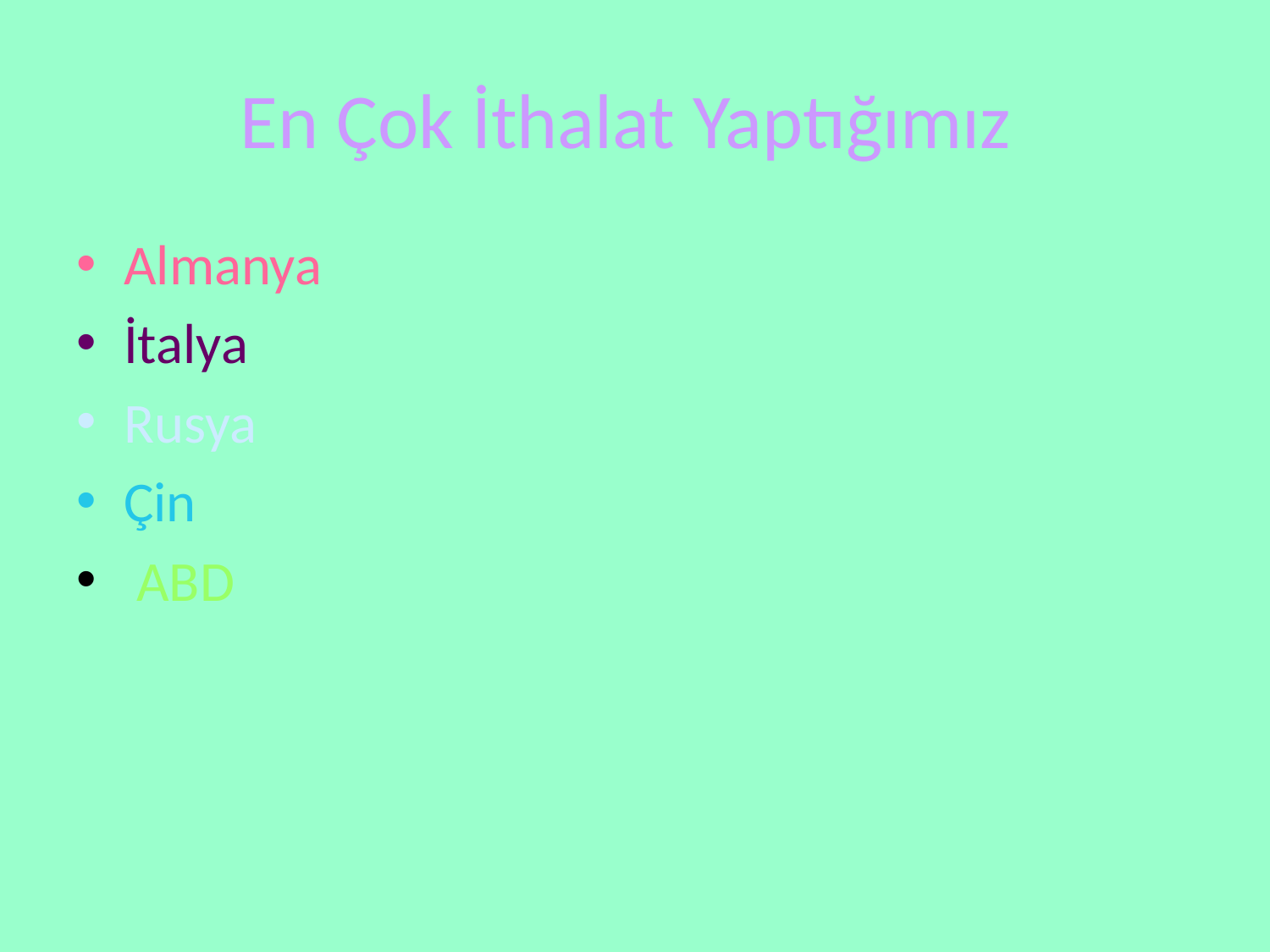

# En Çok İthalat Yaptığımız
Almanya
İtalya
Rusya
Çin
 ABD